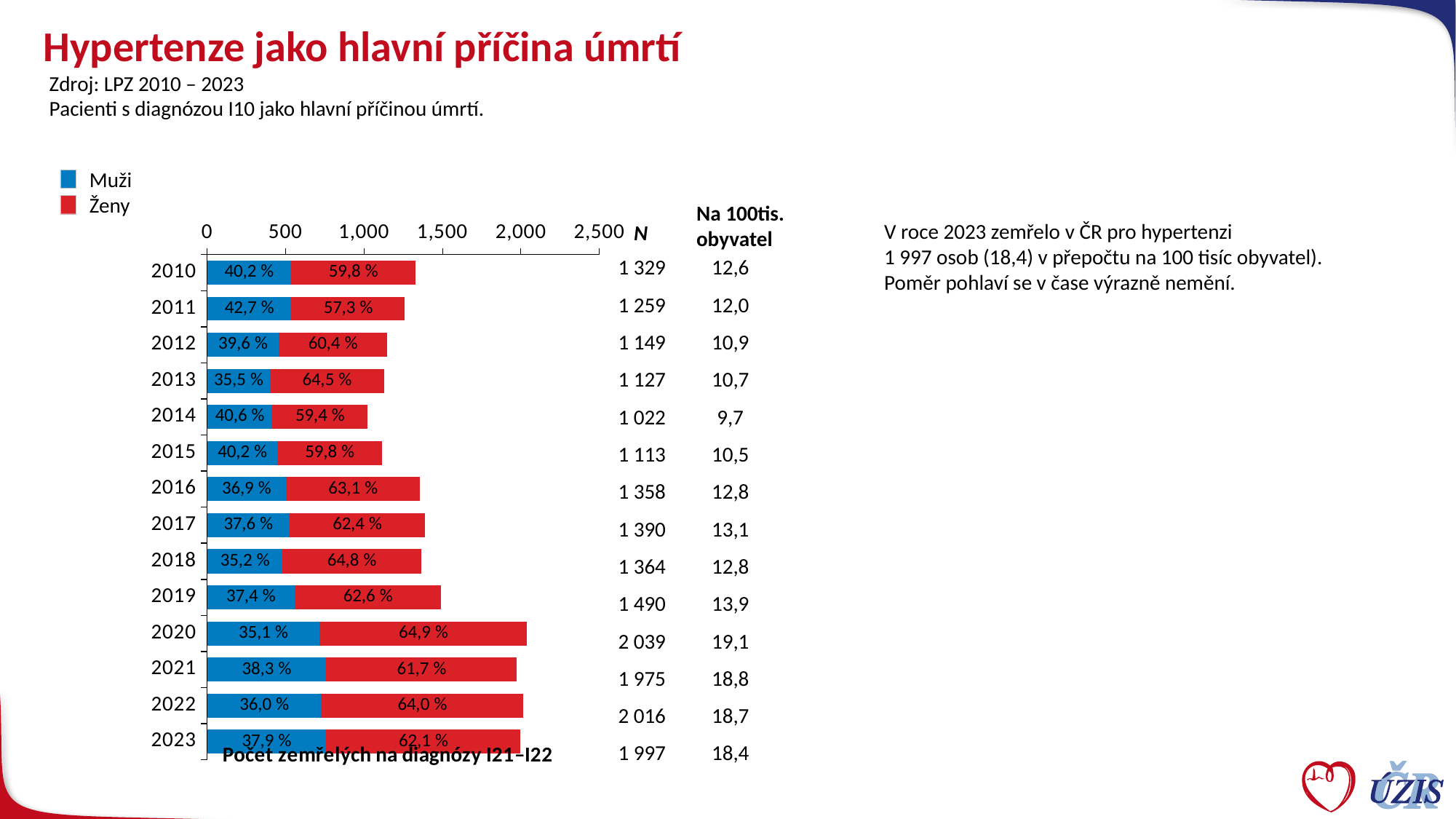

# Hypertenze jako hlavní příčina úmrtí
Zdroj: LPZ 2010 – 2023
Pacienti s diagnózou I10 jako hlavní příčinou úmrtí.

### Chart

| Category | Muži | Ženy |
|---|---|---|
| 2010 | 534.0 | 795.0 |
| 2011 | 537.0 | 722.0 |
| 2012 | 455.0 | 694.0 |
| 2013 | 400.0 | 727.0 |
| 2014 | 415.0 | 607.0 |
| 2015 | 447.0 | 666.0 |
| 2016 | 501.0 | 857.0 |
| 2017 | 523.0 | 867.0 |
| 2018 | 480.0 | 884.0 |
| 2019 | 557.0 | 933.0 |
| 2020 | 715.0 | 1324.0 |
| 2021 | 757.0 | 1218.0 |
| 2022 | 726.0 | 1290.0 |
| 2023 | 757.0 | 1240.0 |
Muži
Ženy

Na 100tis. obyvatel
V roce 2023 zemřelo v ČR pro hypertenzi
1 997 osob (18,4) v přepočtu na 100 tisíc obyvatel).
Poměr pohlaví se v čase výrazně nemění.

N
| 1 329 | 12,6 |
| --- | --- |
| 1 259 | 12,0 |
| 1 149 | 10,9 |
| 1 127 | 10,7 |
| 1 022 | 9,7 |
| 1 113 | 10,5 |
| 1 358 | 12,8 |
| 1 390 | 13,1 |
| 1 364 | 12,8 |
| 1 490 | 13,9 |
| 2 039 | 19,1 |
| 1 975 | 18,8 |
| 2 016 | 18,7 |
| 1 997 | 18,4 |